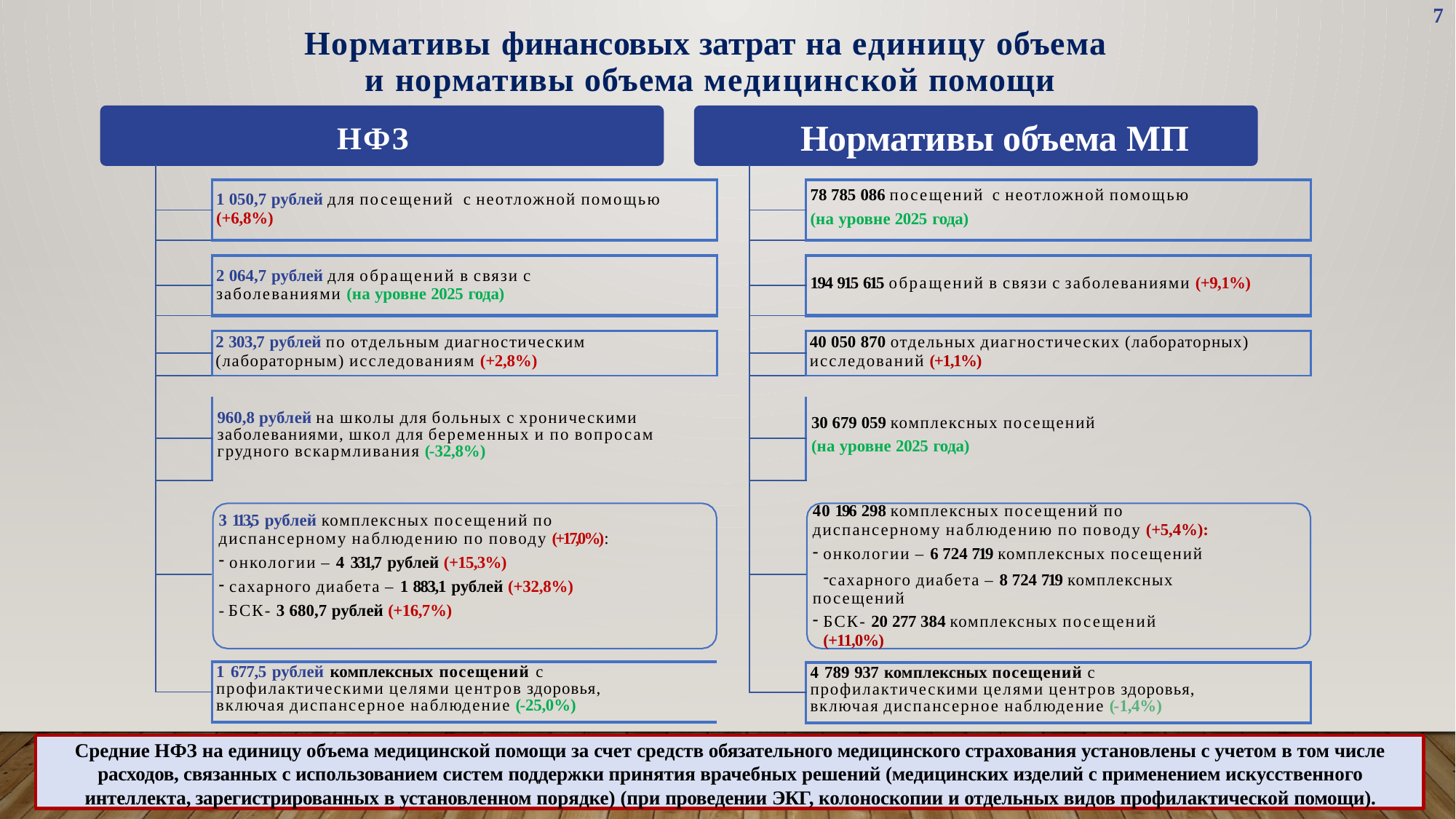

7
Нормативы финансовых затрат на единицу объема
и нормативы объема медицинской помощи
НФЗ

Нормативы объема МП
|  |  |
| --- | --- |
|  | 1 050,7 рублей для посещений с неотложной помощью (+6,8%) |
|  |  |
|  |  |
|  | 2 064,7 рублей для обращений в связи с заболеваниями (на уровне 2025 года) |
|  |  |
|  |  |
|  | 2 303,7 рублей по отдельным диагностическим (лабораторным) исследованиям (+2,8%) |
|  |  |
|  | 960,8 рублей на школы для больных с хроническими заболеваниями, школ для беременных и по вопросам грудного вскармливания (-32,8%) 3 113,5 рублей комплексных посещений по диспансерному наблюдению по поводу (+17,0%): онкологии – 4 331,7 рублей (+15,3%) сахарного диабета – 1 883,1 рублей (+32,8%) - БСК- 3 680,7 рублей (+16,7%) |
|  |  |
|  |  |
|  |  |
|  |  |
|  | 1 677,5 рублей комплексных посещений с профилактическими целями центров здоровья, включая диспансерное наблюдение (-25,0%) |
|  |  |
|  |  |
| --- | --- |
|  | 78 785 086 посещений с неотложной помощью (на уровне 2025 года) |
|  |  |
|  |  |
|  | 194 915 615 обращений в связи с заболеваниями (+9,1%) |
|  |  |
|  |  |
|  | 40 050 870 отдельных диагностических (лабораторных) исследований (+1,1%) |
|  |  |
|  | 30 679 059 комплексных посещений (на уровне 2025 года) 40 196 298 комплексных посещений по диспансерному наблюдению по поводу (+5,4%): онкологии – 6 724 719 комплексных посещений сахарного диабета – 8 724 719 комплексных посещений БСК- 20 277 384 комплексных посещений (+11,0%) |
|  |  |
|  |  |
|  |  |
|  |  |
|  | 4 789 937 комплексных посещений с профилактическими целями центров здоровья, включая диспансерное наблюдение (-1,4%) |
|  |  |

Средние НФЗ на единицу объема медицинской помощи за счет средств обязательного медицинского страхования установлены с учетом в том числе
расходов, связанных с использованием систем поддержки принятия врачебных решений (медицинских изделий с применением искусственного интеллекта, зарегистрированных в установленном порядке) (при проведении ЭКГ, колоноскопии и отдельных видов профилактической помощи).